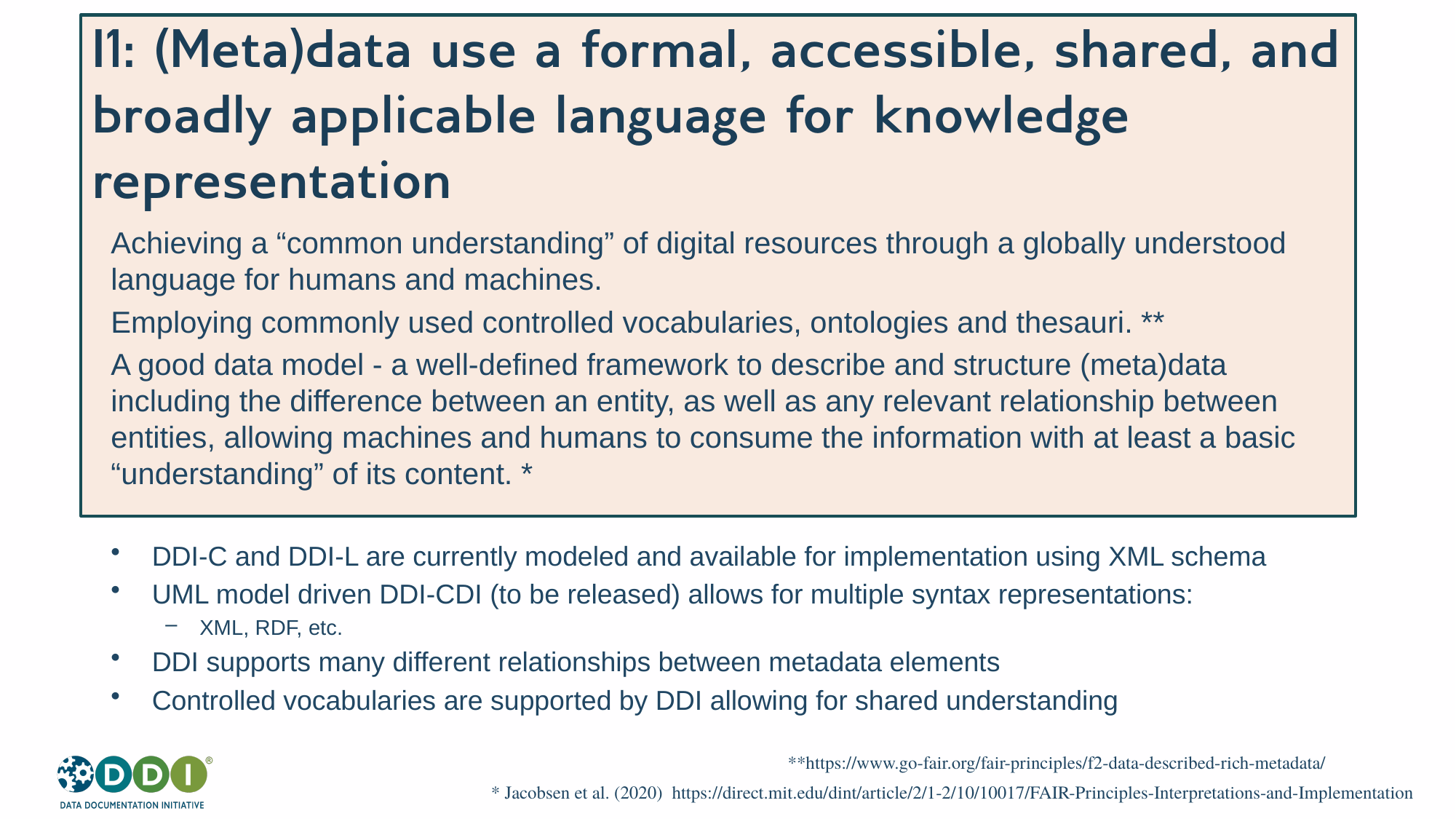

# I1: (Meta)data use a formal, accessible, shared, and broadly applicable language for knowledge representation
Achieving a “common understanding” of digital resources through a globally understood language for humans and machines.
Employing commonly used controlled vocabularies, ontologies and thesauri. **
A good data model - a well-defined framework to describe and structure (meta)data including the difference between an entity, as well as any relevant relationship between entities, allowing machines and humans to consume the information with at least a basic “understanding” of its content. *

DDI-C and DDI-L are currently modeled and available for implementation using XML schema
UML model driven DDI-CDI (to be released) allows for multiple syntax representations:
XML, RDF, etc.
DDI supports many different relationships between metadata elements
Controlled vocabularies are supported by DDI allowing for shared understanding

**https://www.go-fair.org/fair-principles/f2-data-described-rich-metadata/
* Jacobsen et al. (2020)  https://direct.mit.edu/dint/article/2/1-2/10/10017/FAIR-Principles-Interpretations-and-Implementation